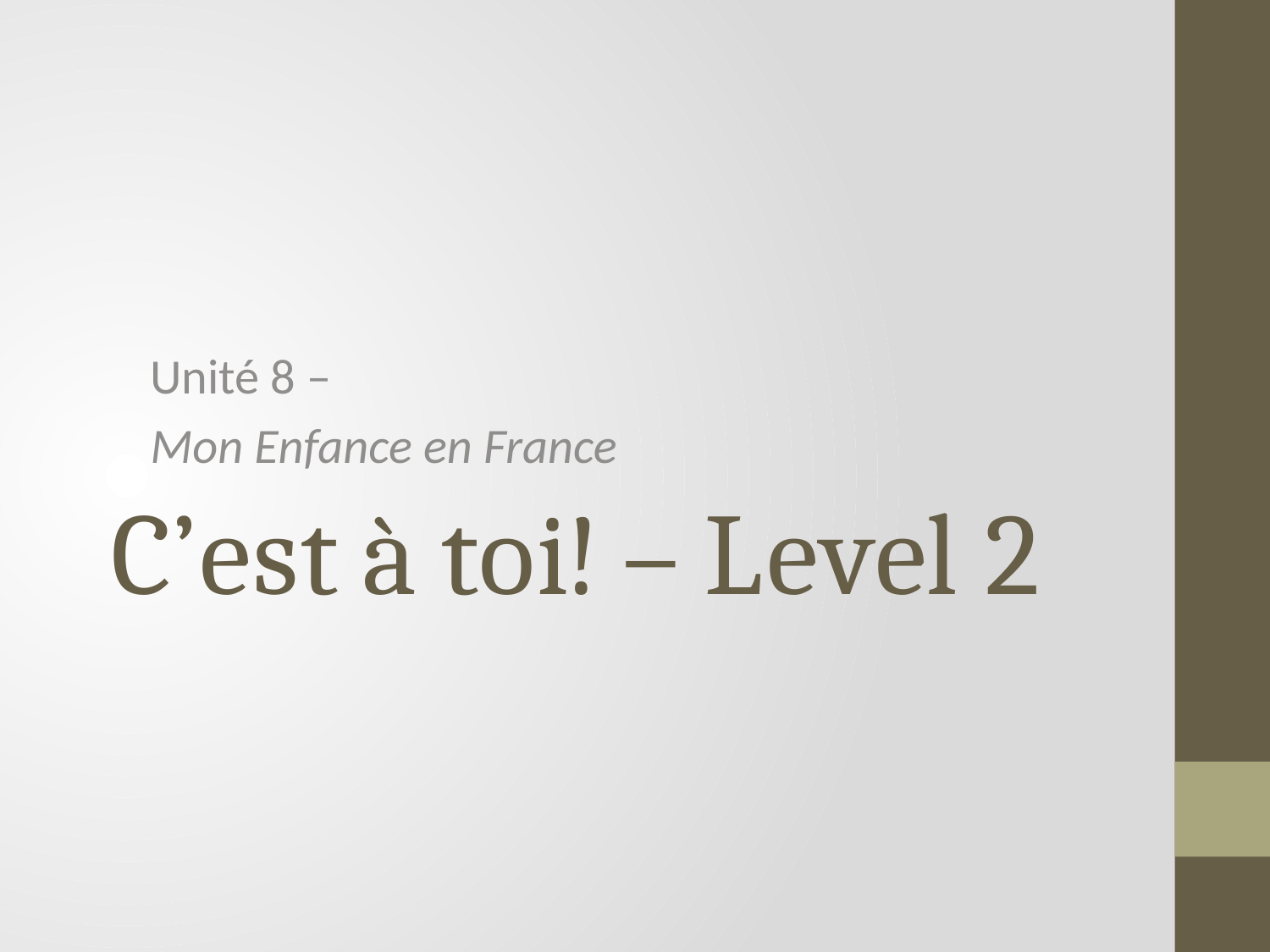

# C’est à toi! – Level 2
Unité 8 –
Mon Enfance en France